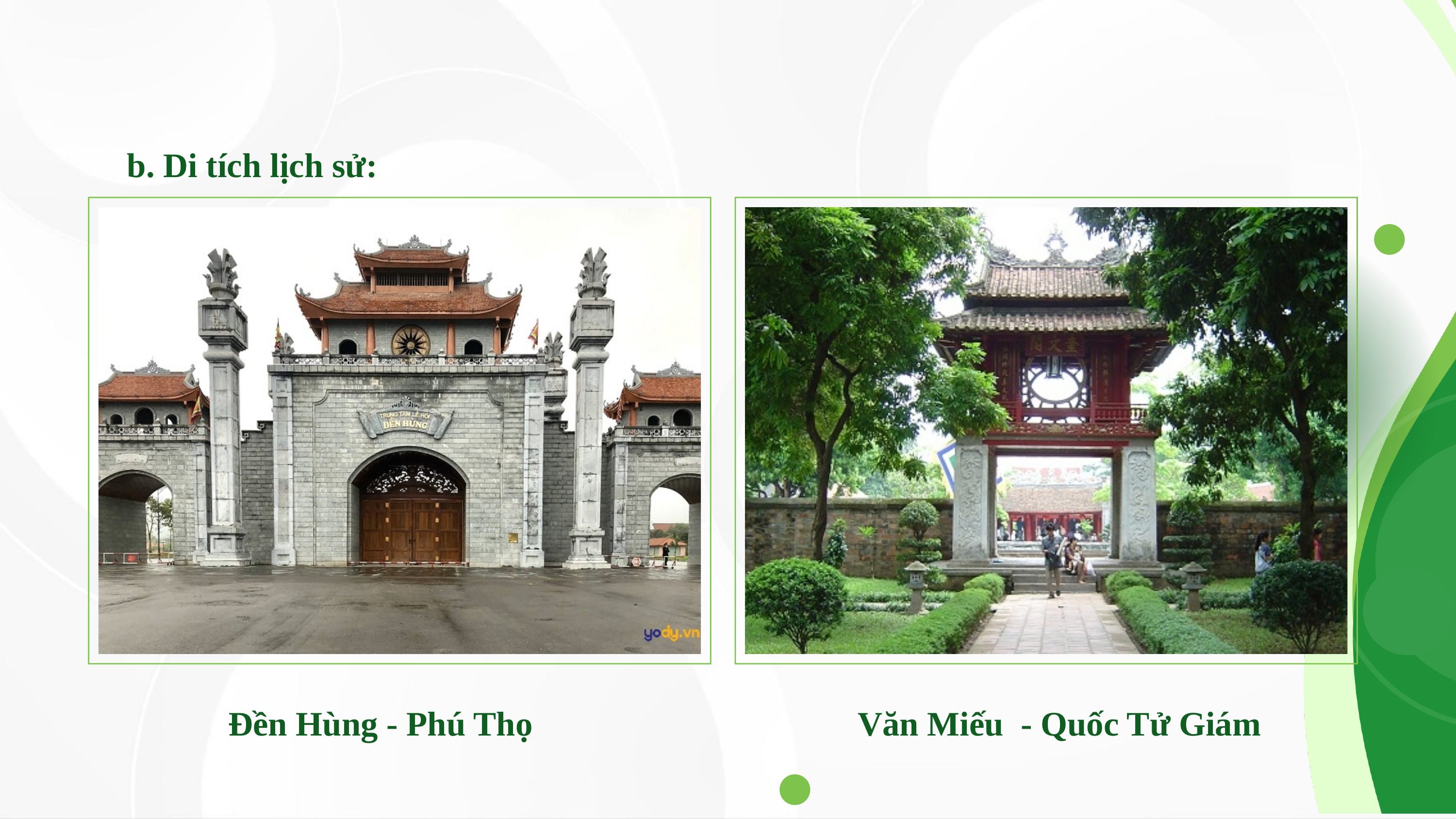

b. Di tích lịch sử:

Đền Hùng - Phú Thọ
Văn Miếu  - Quốc Tử Giám